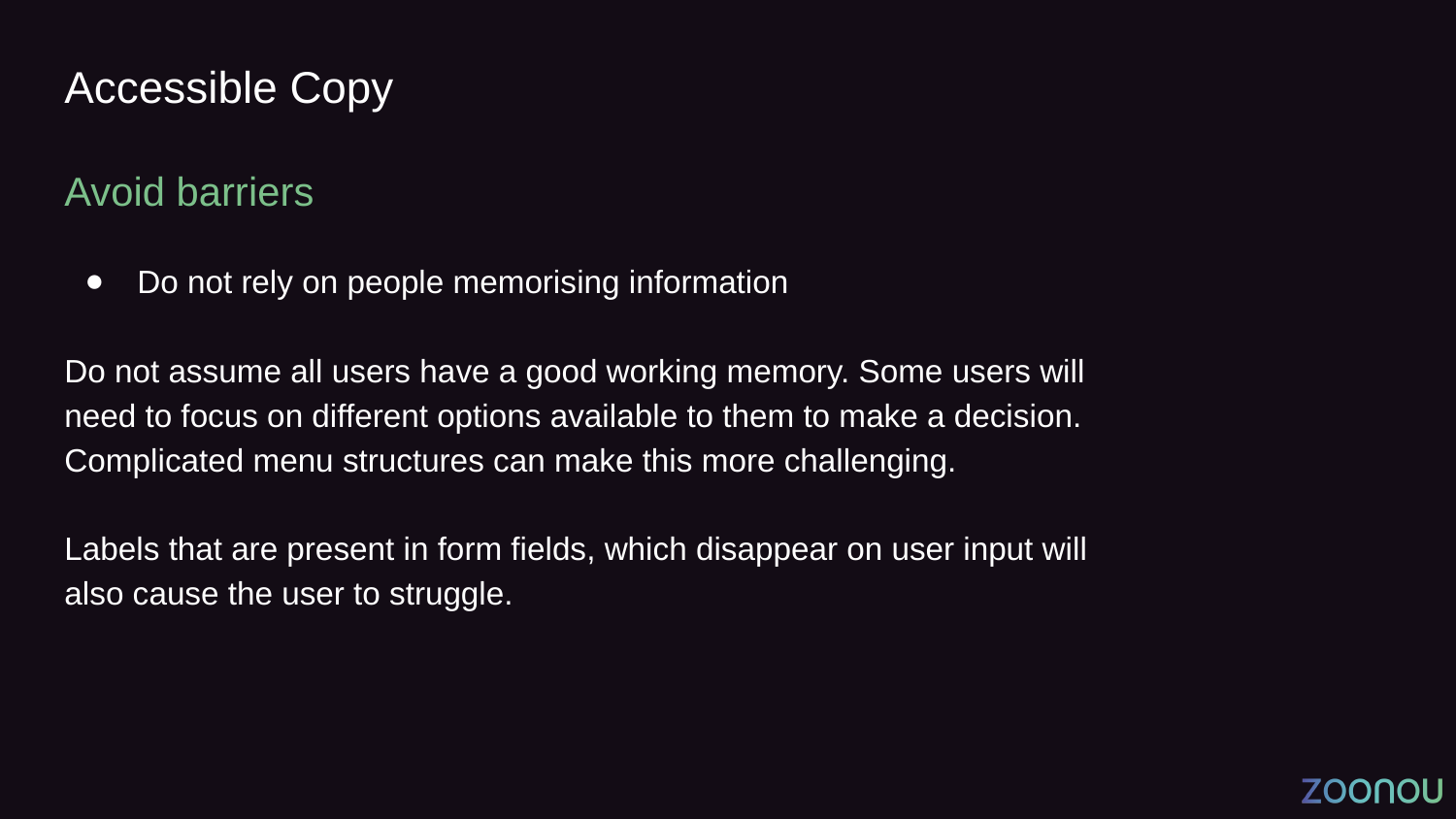

# Accessible Copy

Avoid barriers
Do not rely on people memorising information

Do not assume all users have a good working memory. Some users will need to focus on different options available to them to make a decision. Complicated menu structures can make this more challenging.

Labels that are present in form fields, which disappear on user input will also cause the user to struggle.